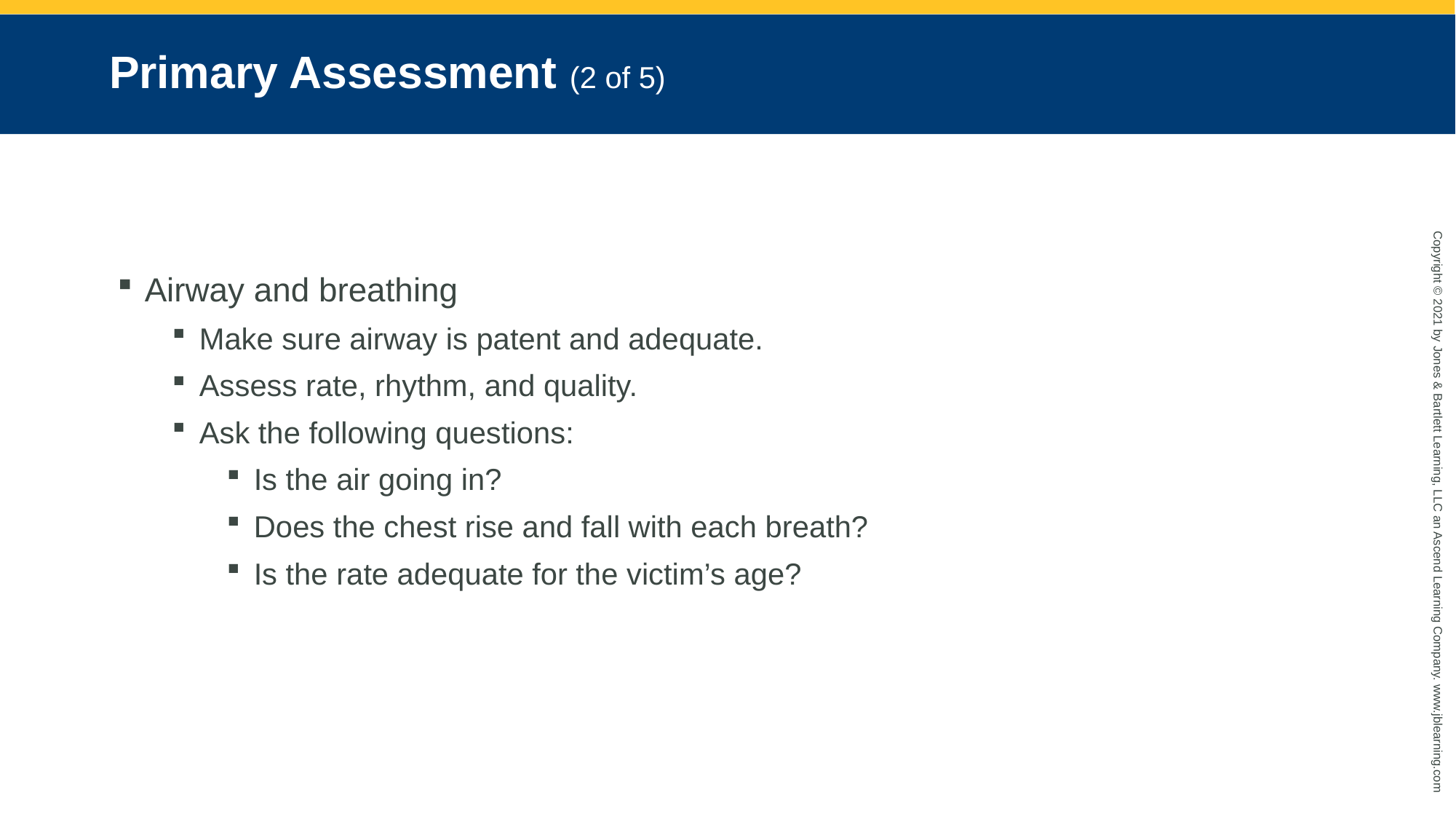

# Primary Assessment (2 of 5)
Airway and breathing
Make sure airway is patent and adequate.
Assess rate, rhythm, and quality.
Ask the following questions:
Is the air going in?
Does the chest rise and fall with each breath?
Is the rate adequate for the victim’s age?